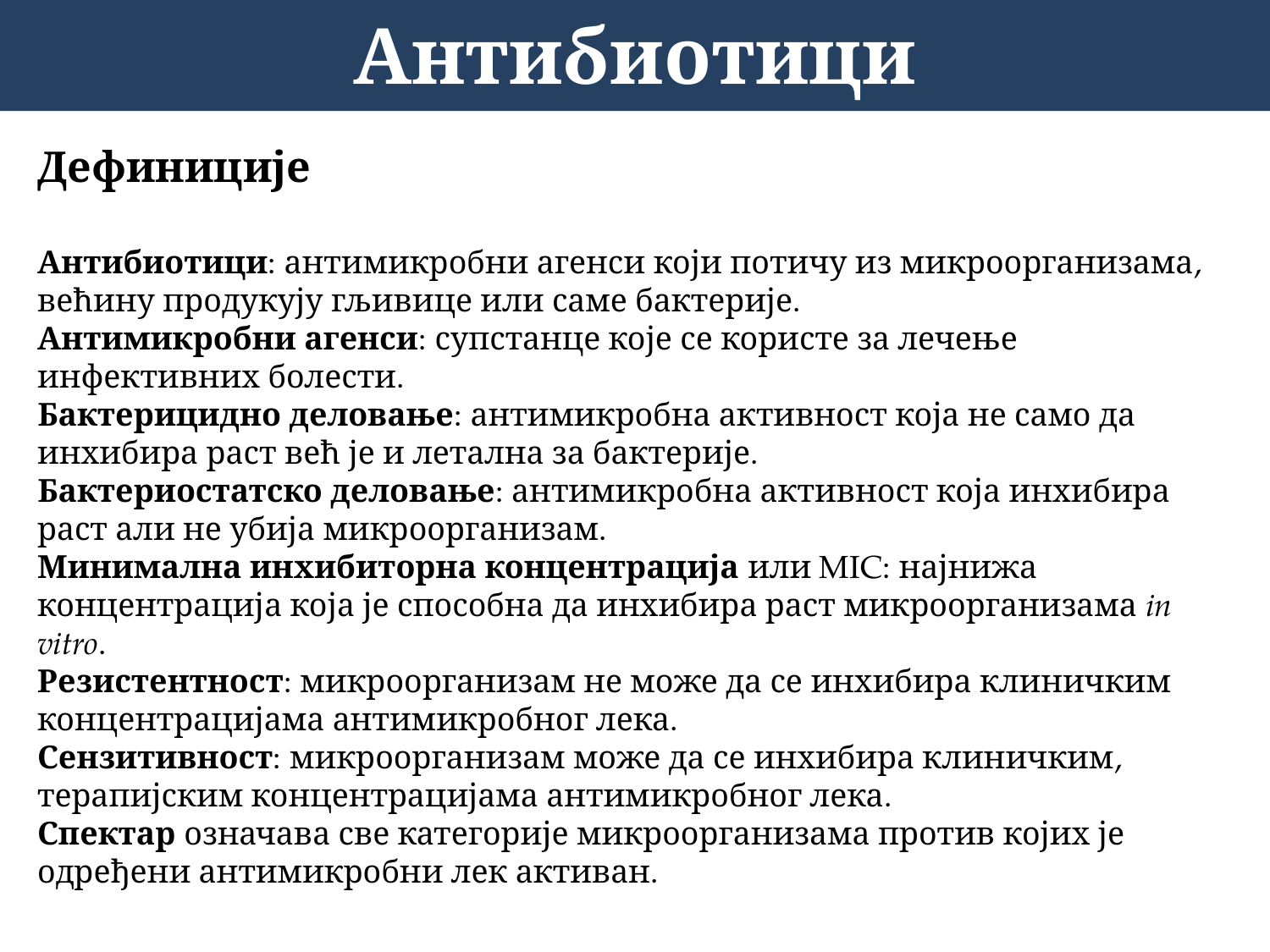

Антибиотици
Дефиниције

Антибиотици: антимикробни агенси који потичу из микроорганизама, већину продукују гљивице или саме бактерије.
Антимикробни агенси: супстанце које се користе за лечење инфективних болести.
Бактерицидно деловање: антимикробна активност која не само да инхибира раст већ је и летална за бактерије.
Бактериостатско деловање: антимикробна активност која инхибира раст али не убија микроорганизам.
Минимална инхибиторна концентрација или MIC: најнижа концентрација која је способна да инхибира раст микроорганизама in vitro.
Резистентност: микроорганизам не може да се инхибира клиничким концентрацијама антимикробног лека.
Сензитивност: микроорганизам може да се инхибира клиничким, терапијским концентрацијама антимикробног лека.
Спектар означава све категорије микроорганизама против којих је одређени антимикробни лек активан.